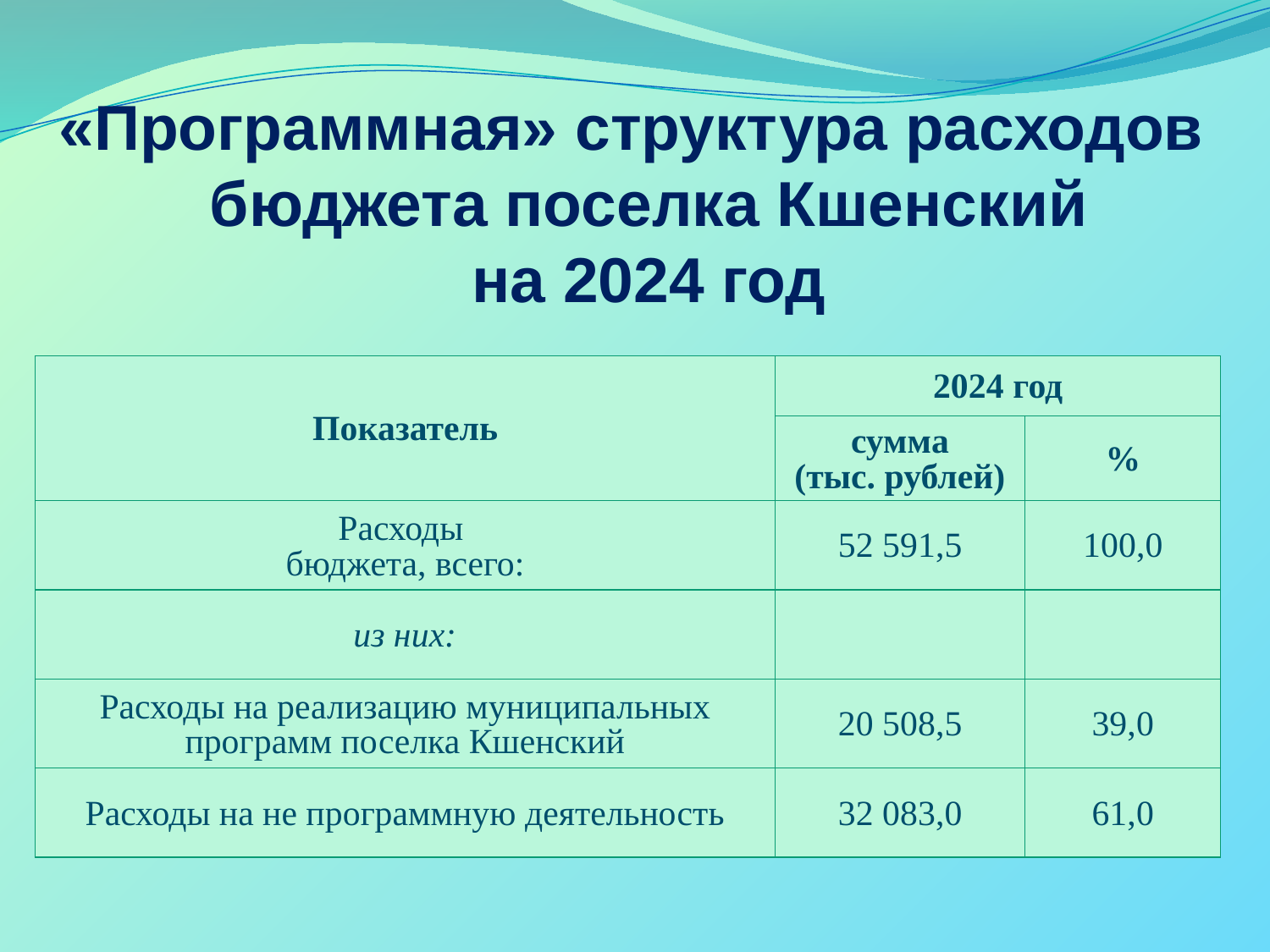

«Программная» структура расходов
 бюджета поселка Кшенский
 на 2024 год
| Показатель | 2024 год |  |
| --- | --- | --- |
|  | сумма (тыс. рублей) | % |
| Расходы бюджета, всего: | 52 591,5 | 100,0 |
| из них: |  |  |
| Расходы на реализацию муниципальных программ поселка Кшенский | 20 508,5 | 39,0 |
| Расходы на не программную деятельность | 32 083,0 | 61,0 |